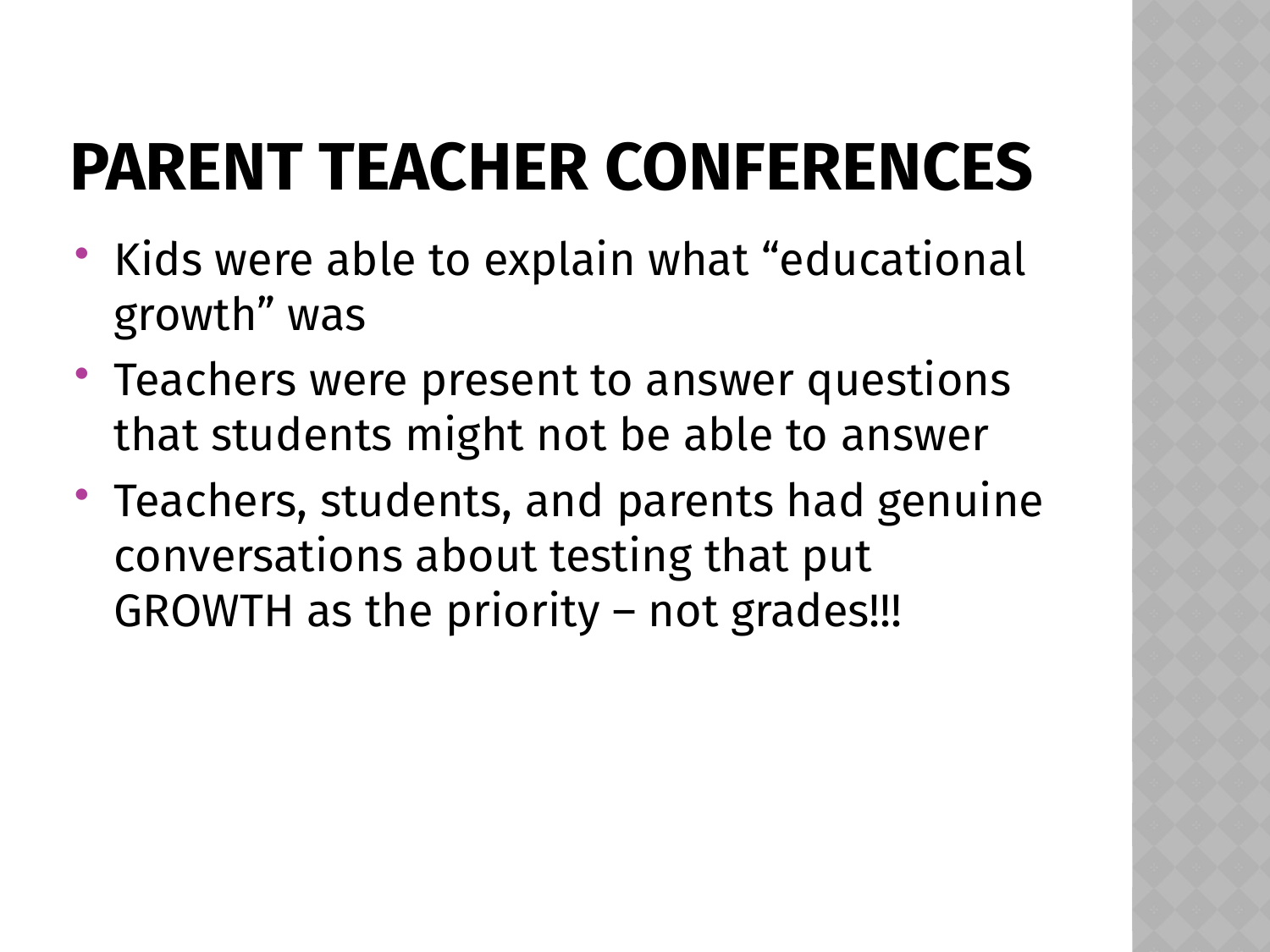

# Parent Teacher Conferences
Kids were able to explain what “educational growth” was
Teachers were present to answer questions that students might not be able to answer
Teachers, students, and parents had genuine conversations about testing that put GROWTH as the priority – not grades!!!